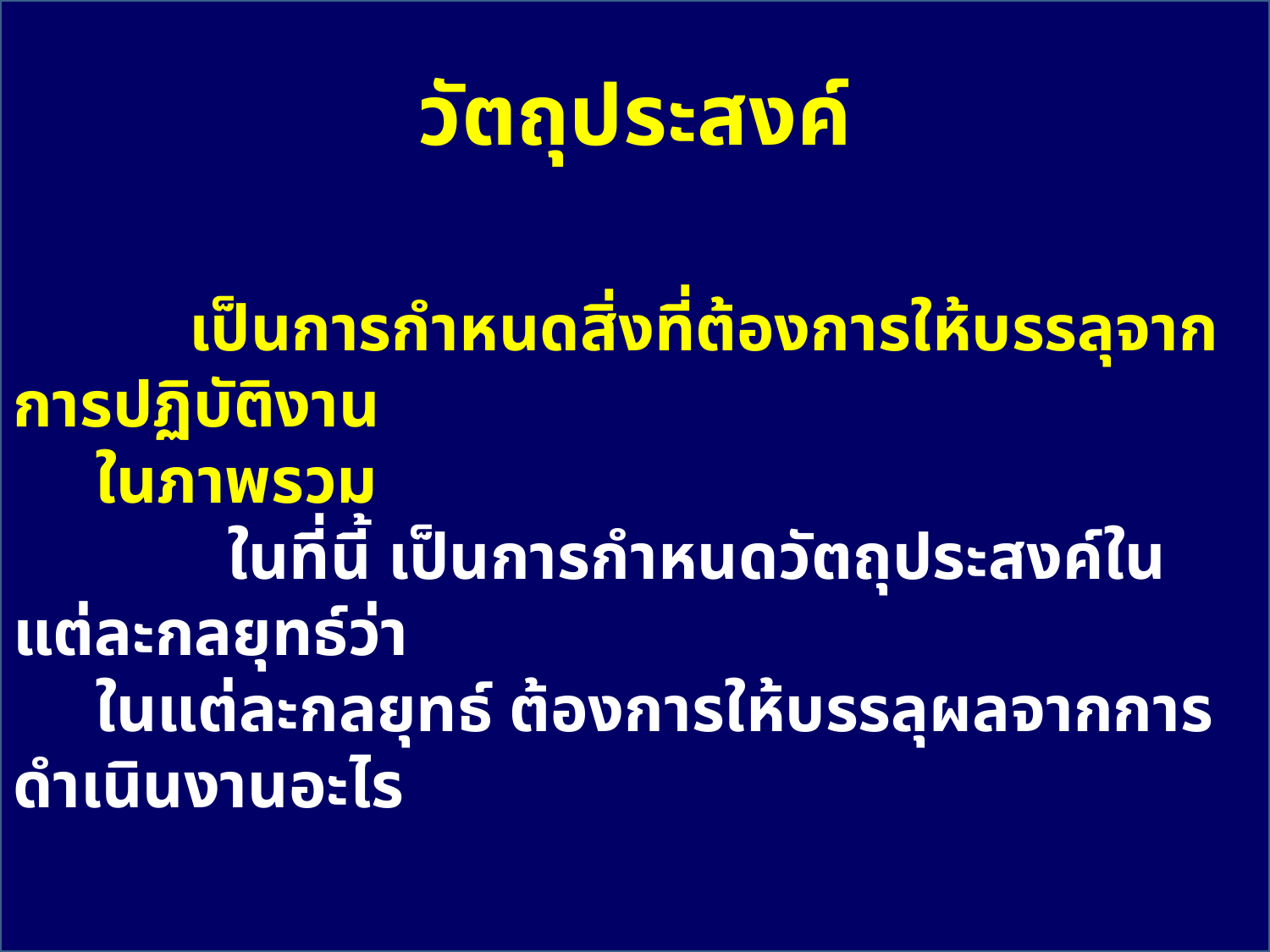

วัตถุประสงค์

 	   เป็นการกำหนดสิ่งที่ต้องการให้บรรลุจากการปฏิบัติงาน
     ในภาพรวม
             ในที่นี้ เป็นการกำหนดวัตถุประสงค์ในแต่ละกลยุทธ์ว่า
     ในแต่ละกลยุทธ์ ต้องการให้บรรลุผลจากการดำเนินงานอะไร